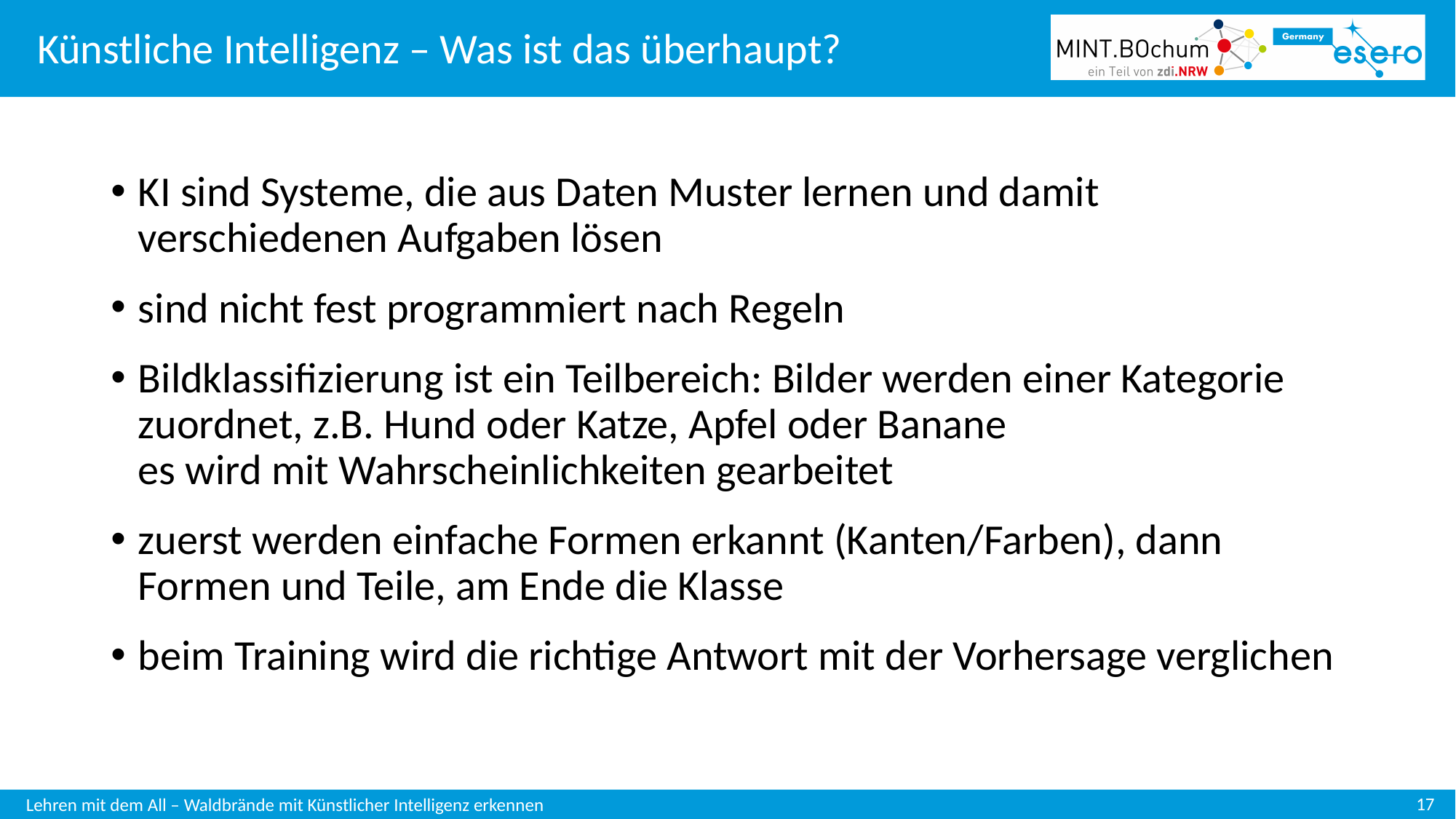

# Künstliche Intelligenz – Was ist das überhaupt?
KI sind Systeme, die aus Daten Muster lernen und damit verschiedenen Aufgaben lösen
sind nicht fest programmiert nach Regeln
Bildklassifizierung ist ein Teilbereich: Bilder werden einer Kategorie zuordnet, z.B. Hund oder Katze, Apfel oder Banane
es wird mit Wahrscheinlichkeiten gearbeitet
zuerst werden einfache Formen erkannt (Kanten/Farben), dann Formen und Teile, am Ende die Klasse
beim Training wird die richtige Antwort mit der Vorhersage verglichen